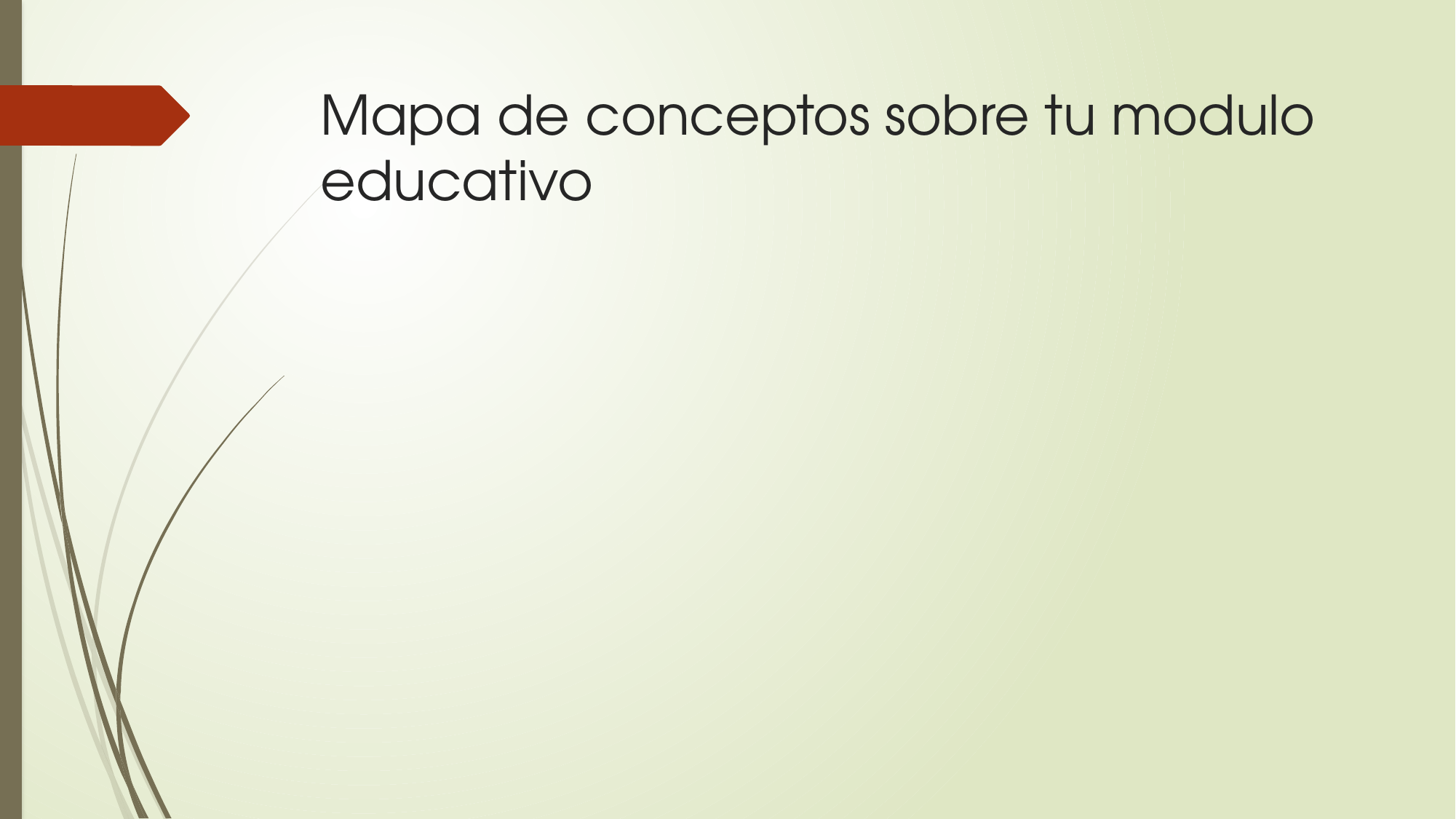

# Mapa de conceptos sobre tu modulo educativo